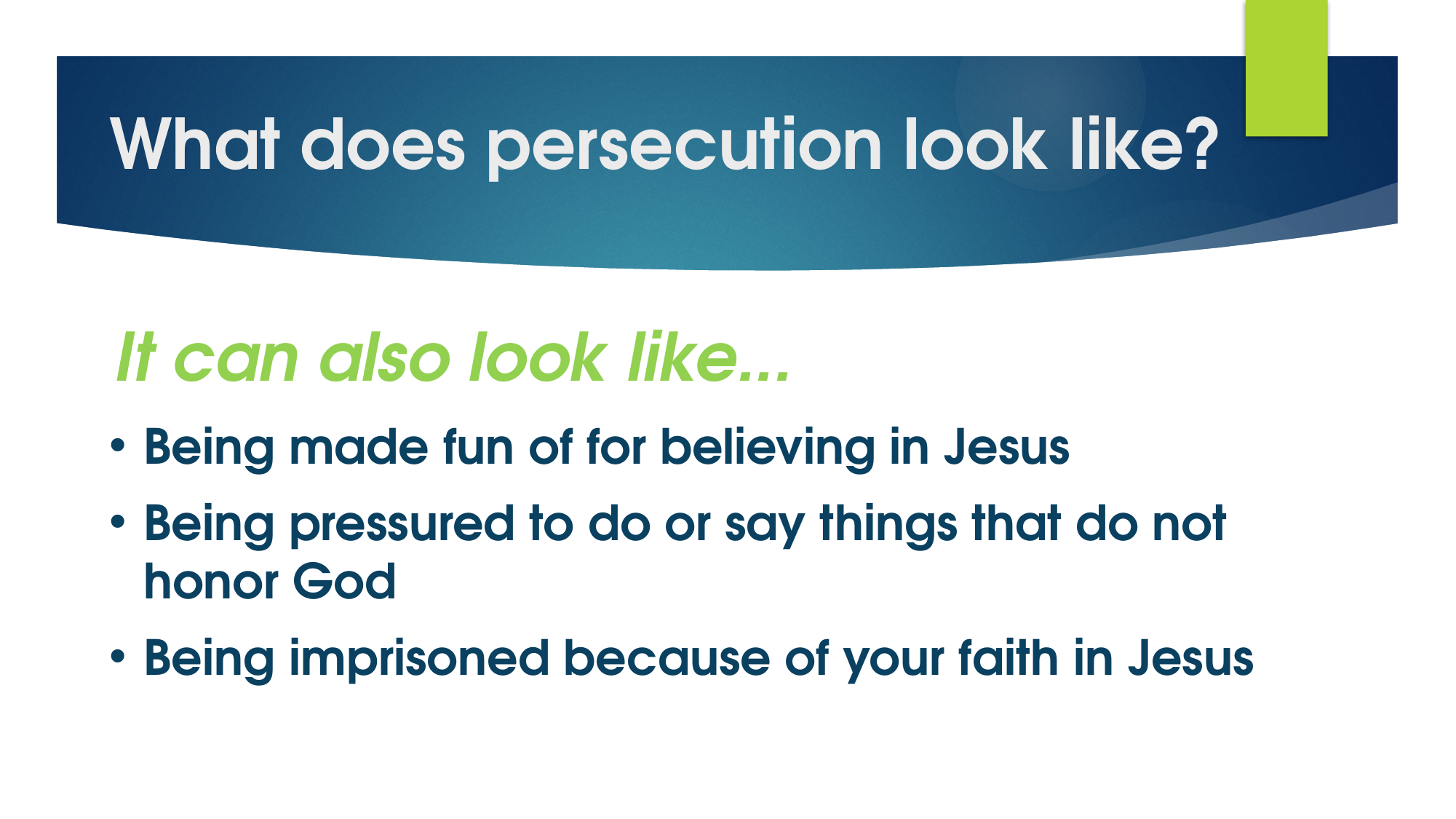

# What does persecution look like?

It can also look like...
Being made fun of for believing in Jesus
Being pressured to do or say things that do not honor God
Being imprisoned because of your faith in Jesus